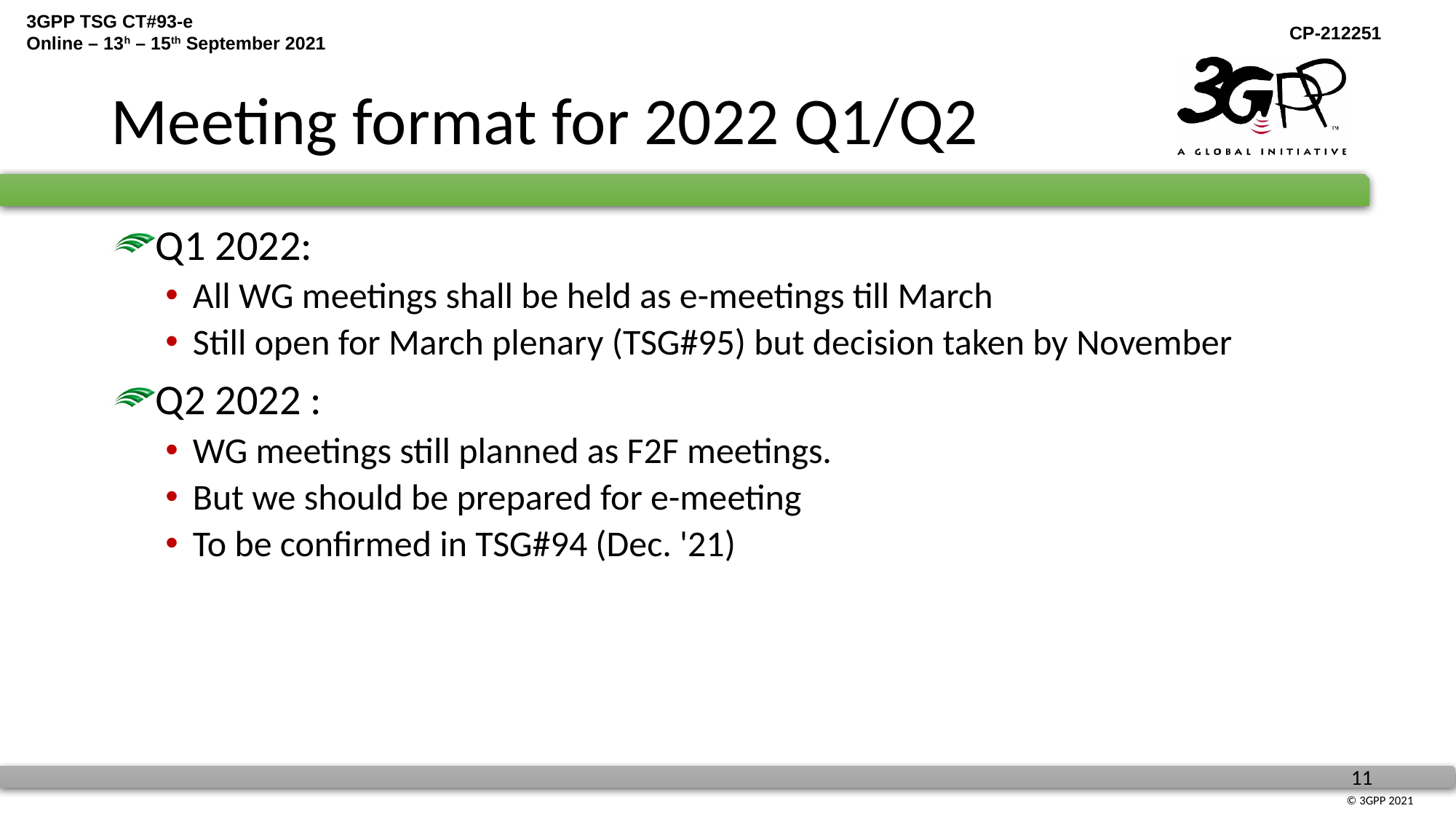

# Meeting format for 2022 Q1/Q2
Q1 2022:
All WG meetings shall be held as e-meetings till March
Still open for March plenary (TSG#95) but decision taken by November
Q2 2022 :
WG meetings still planned as F2F meetings.
But we should be prepared for e-meeting
To be confirmed in TSG#94 (Dec. '21)